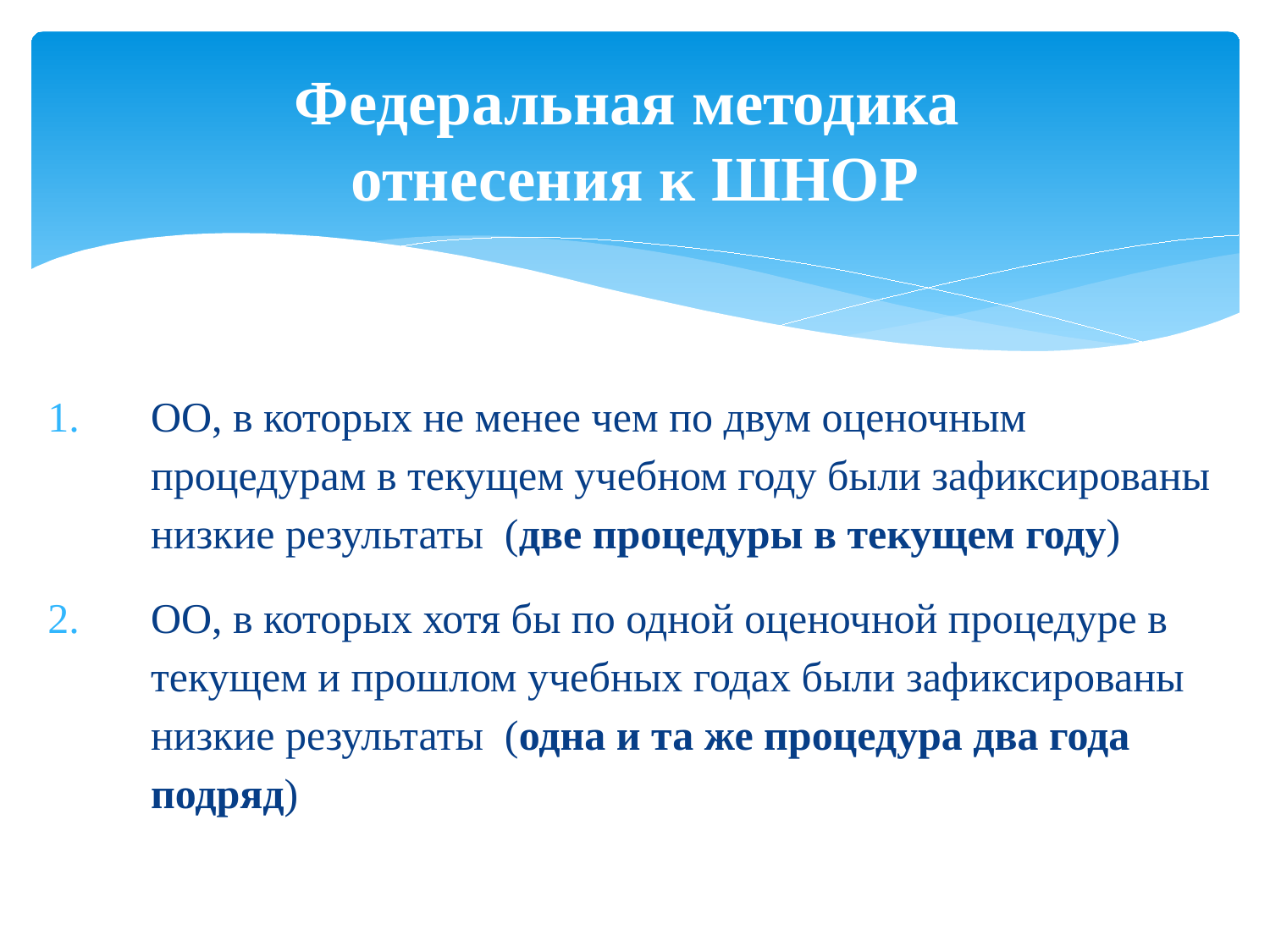

# Федеральная методика отнесения к ШНОР
ОО, в которых не менее чем по двум оценочным процедурам в текущем учебном году были зафиксированы низкие результаты  (две процедуры в текущем году)
ОО, в которых хотя бы по одной оценочной процедуре в текущем и прошлом учебных годах были зафиксированы низкие результаты  (одна и та же процедура два года подряд)